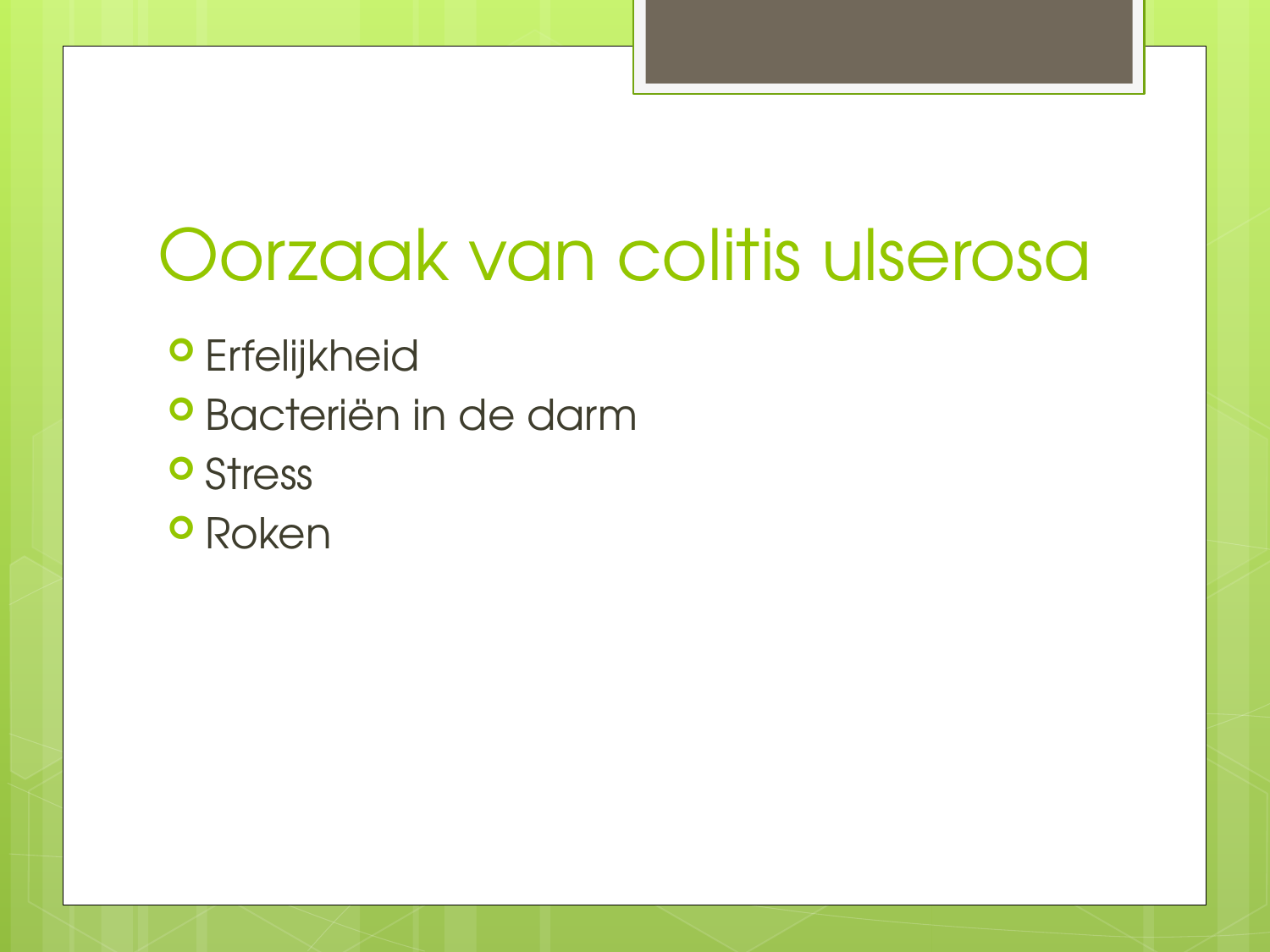

# Oorzaak van colitis ulserosa
Erfelijkheid
Bacteriën in de darm
Stress
Roken